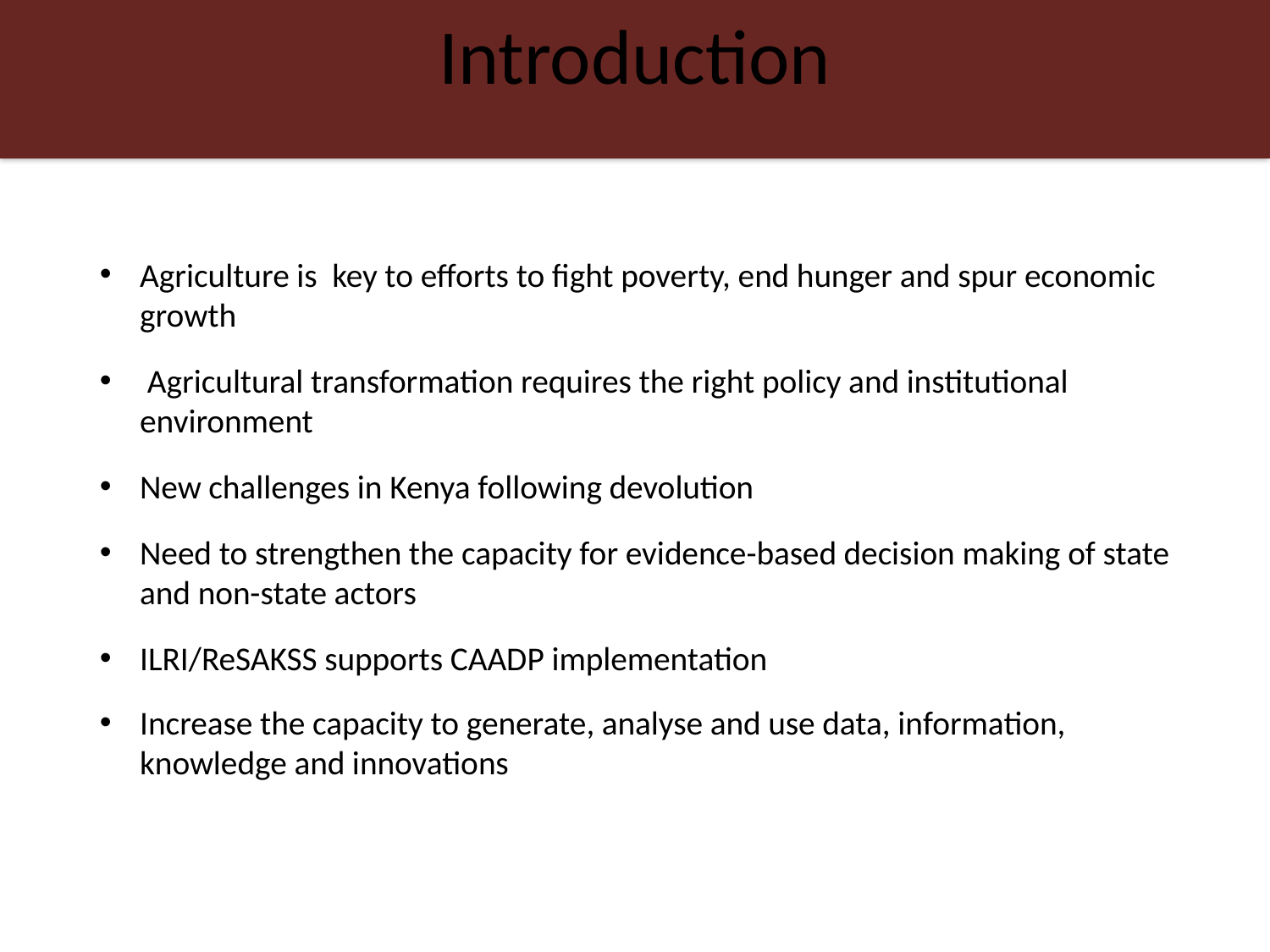

# Introduction
Agriculture is  key to efforts to fight poverty, end hunger and spur economic growth

 Agricultural transformation requires the right policy and institutional environment

New challenges in Kenya following devolution

Need to strengthen the capacity for evidence-based decision making of state and non-state actors

ILRI/ReSAKSS supports CAADP implementation

Increase the capacity to generate, analyse and use data, information, knowledge and innovations